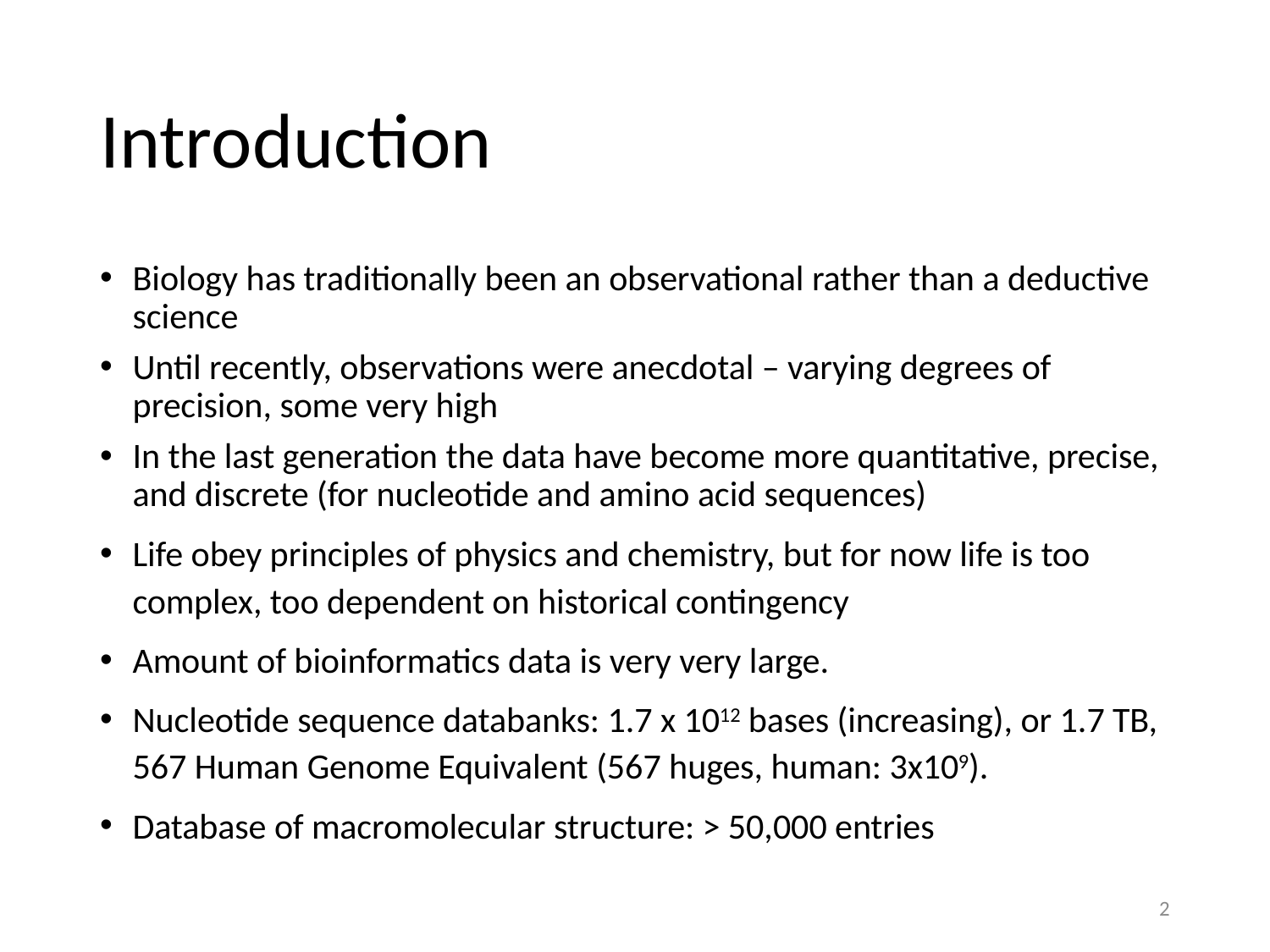

# Introduction
Biology has traditionally been an observational rather than a deductive science
Until recently, observations were anecdotal – varying degrees of precision, some very high
In the last generation the data have become more quantitative, precise, and discrete (for nucleotide and amino acid sequences)
Life obey principles of physics and chemistry, but for now life is too complex, too dependent on historical contingency
Amount of bioinformatics data is very very large.
Nucleotide sequence databanks: 1.7 x 1012 bases (increasing), or 1.7 TB, 567 Human Genome Equivalent (567 huges, human: 3x109).
Database of macromolecular structure: > 50,000 entries

2